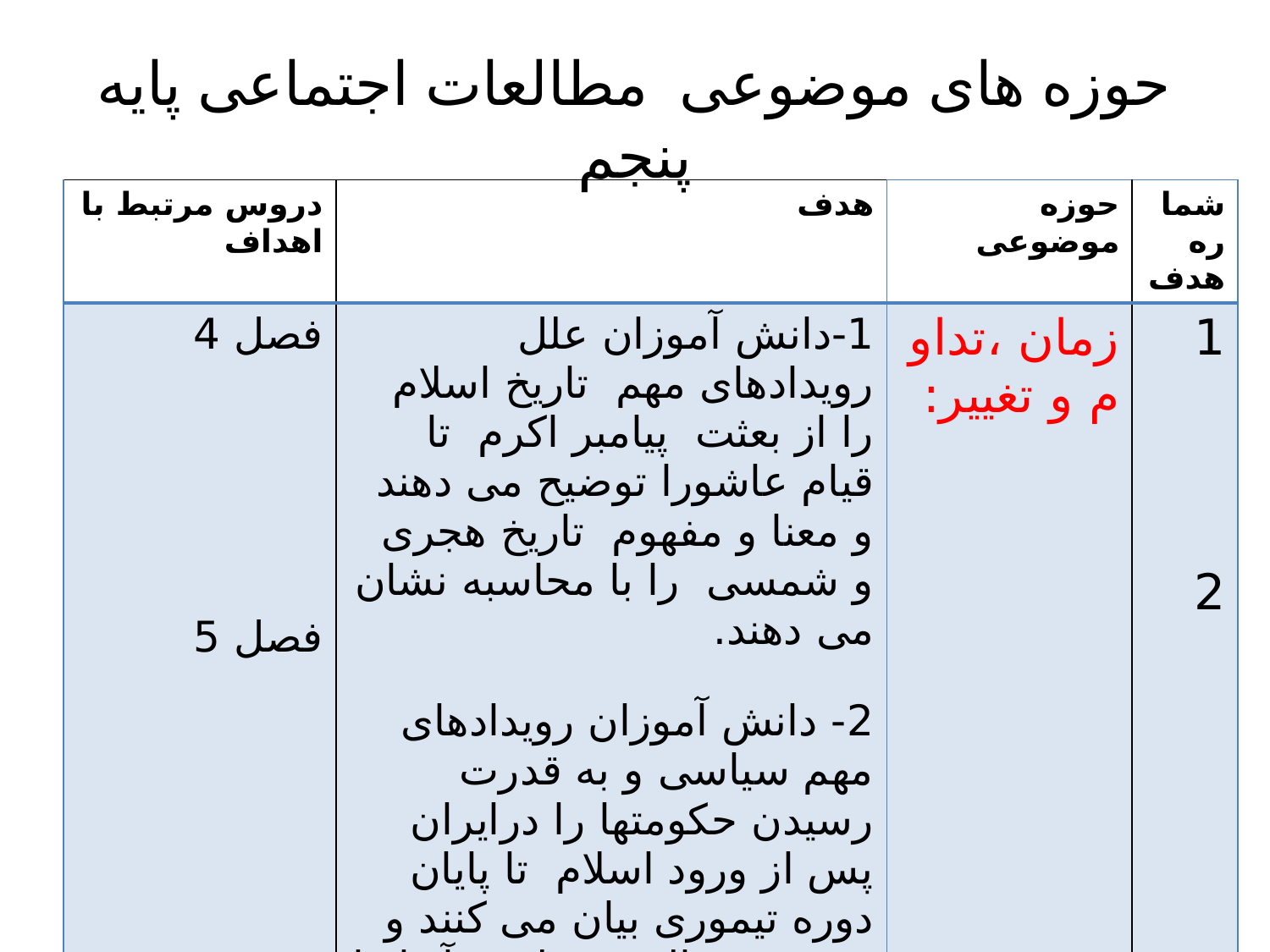

# حوزه های موضوعی  مطالعات اجتماعی پایه پنجم
| دروس مرتبط با اهداف | هدف | حوزه موضوعی | شماره هدف |
| --- | --- | --- | --- |
| فصل 4 فصل 5 | 1-دانش آموزان علل رویدادهای مهم تاریخ اسلام را از بعثت پیامبر اکرم تا قیام عاشورا توضیح می دهند و معنا و مفهوم تاریخ هجری و شمسی را با محاسبه نشان می دهند. 2- دانش آموزان رویدادهای مهم سیاسی و به قدرت رسیدن حکومتها را درایران پس از ورود اسلام تا پایان دوره تیموری بیان می کنند و ترتیب و توالی و قلمرو آنها را روی خط زمان نشان می دهند . | زمان ،تداوم و تغییر: | 1 2 |